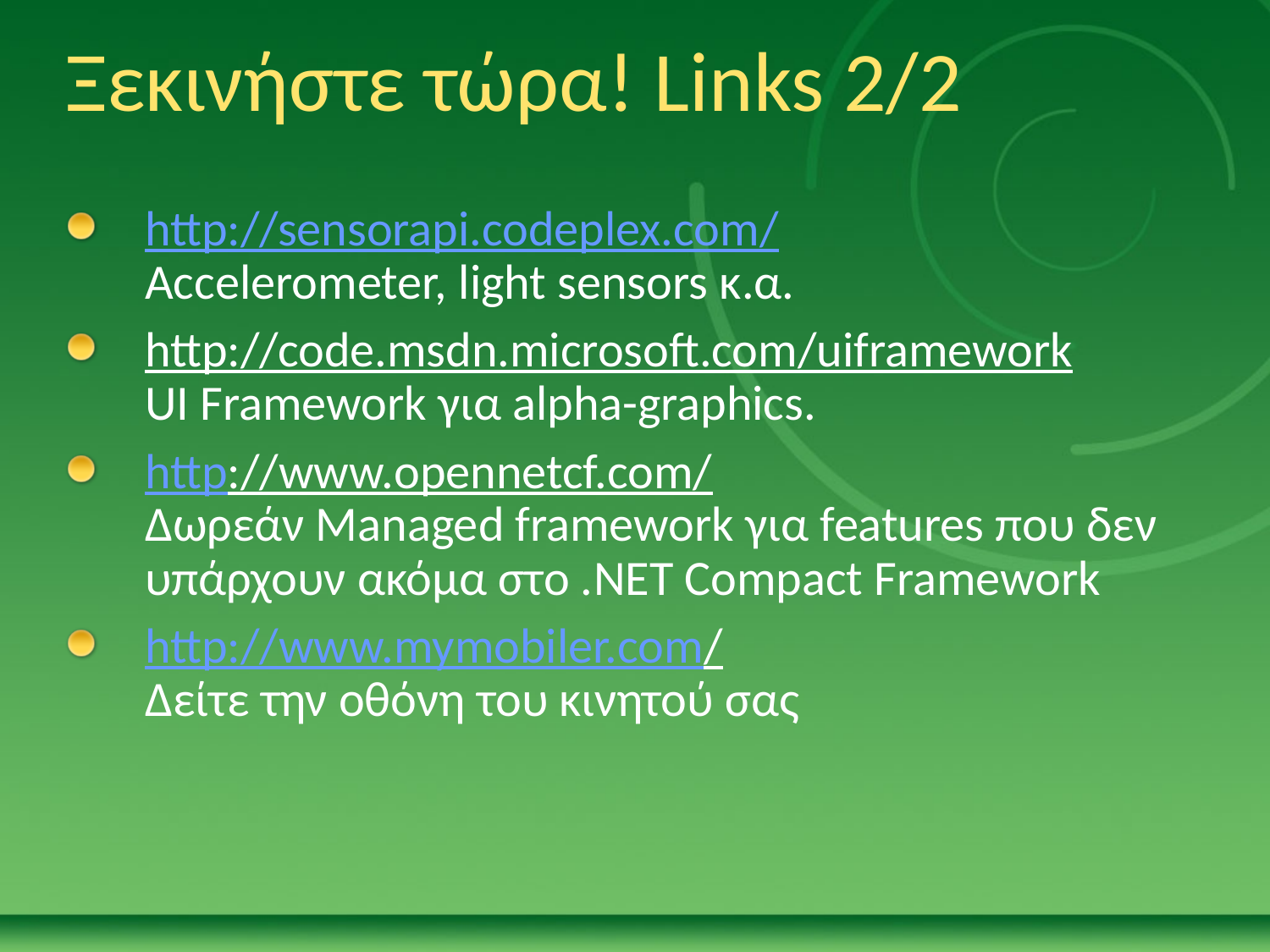

# Ξεκινήστε τώρα! Links 2/2
http://sensorapi.codeplex.com/
Accelerometer, light sensors κ.α.
http://code.msdn.microsoft.com/uiframework
UI Framework για alpha-graphics.
http://www.opennetcf.com/
Δωρεάν Managed framework για features που δεν υπάρχουν ακόμα στο .NET Compact Framework
http://www.mymobiler.com/
Δείτε την οθόνη του κινητού σας